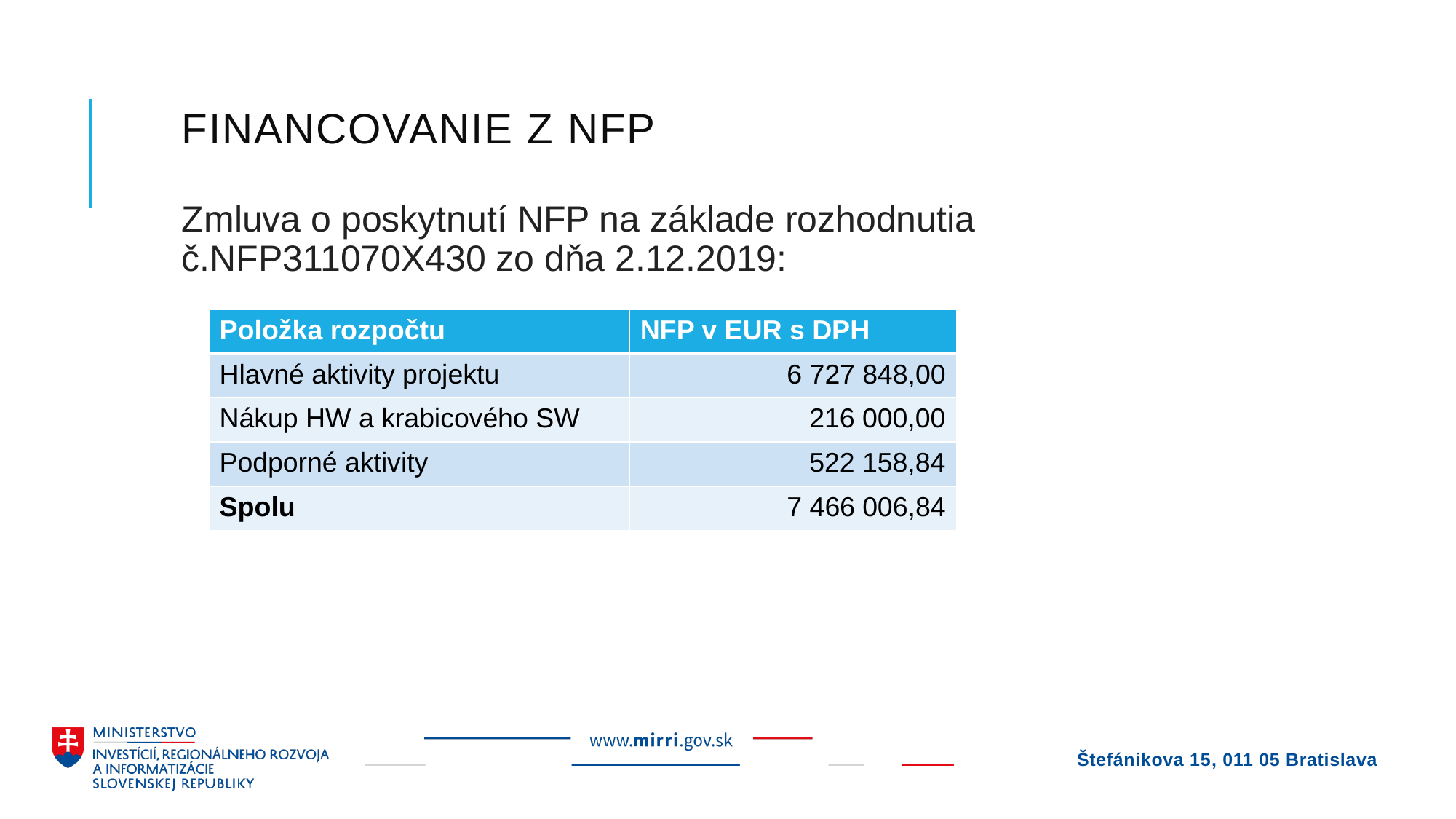

# Financovanie z NFP
Zmluva o poskytnutí NFP na základe rozhodnutia č.NFP311070X430 zo dňa 2.12.2019:
| Položka rozpočtu | NFP v EUR s DPH |
| --- | --- |
| Hlavné aktivity projektu | 6 727 848,00 |
| Nákup HW a krabicového SW | 216 000,00 |
| Podporné aktivity | 522 158,84 |
| Spolu | 7 466 006,84 |